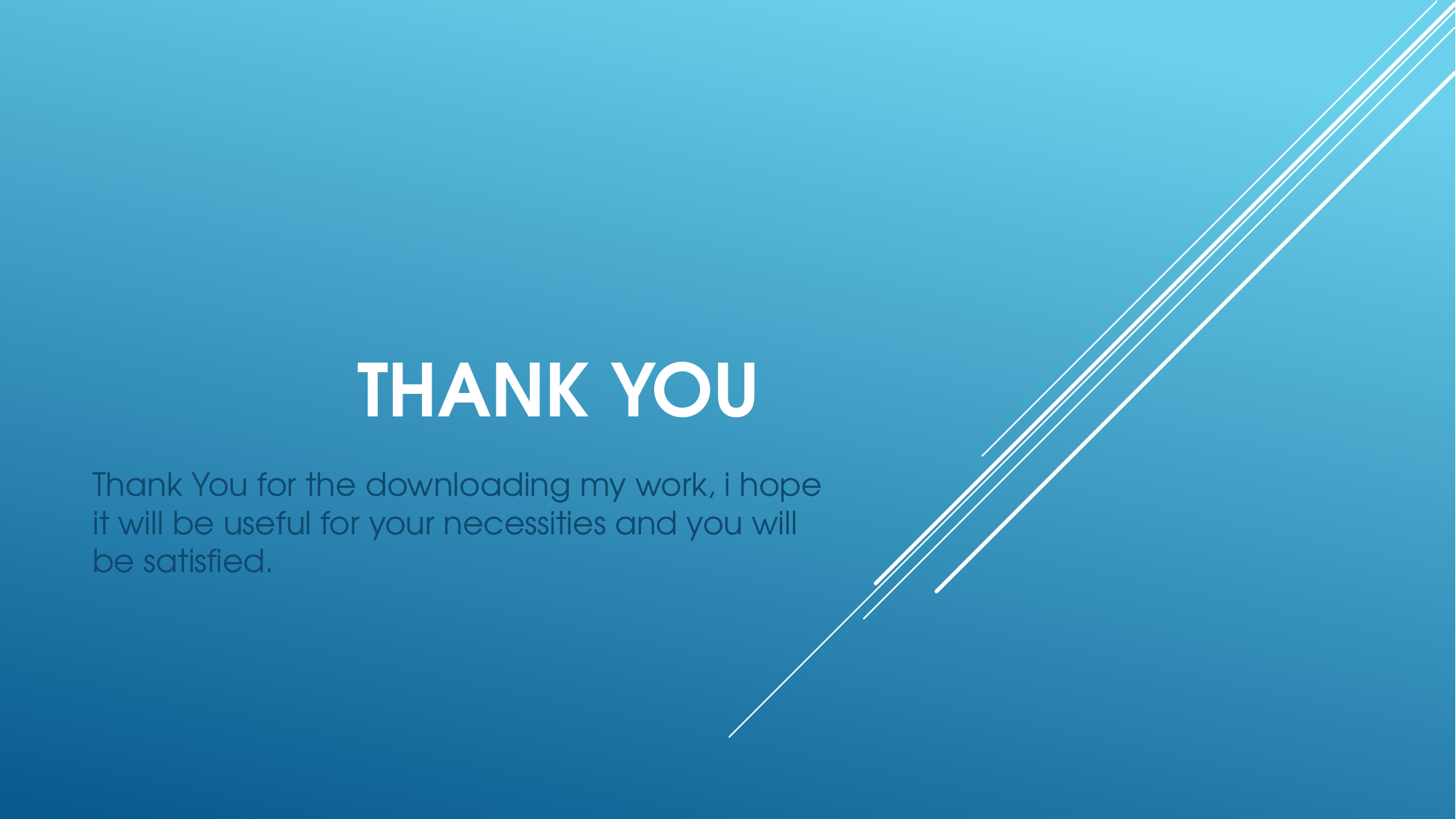

# THANK YOU
Thank You for the downloading my work, i hope it will be useful for your necessities and you will be satisfied.